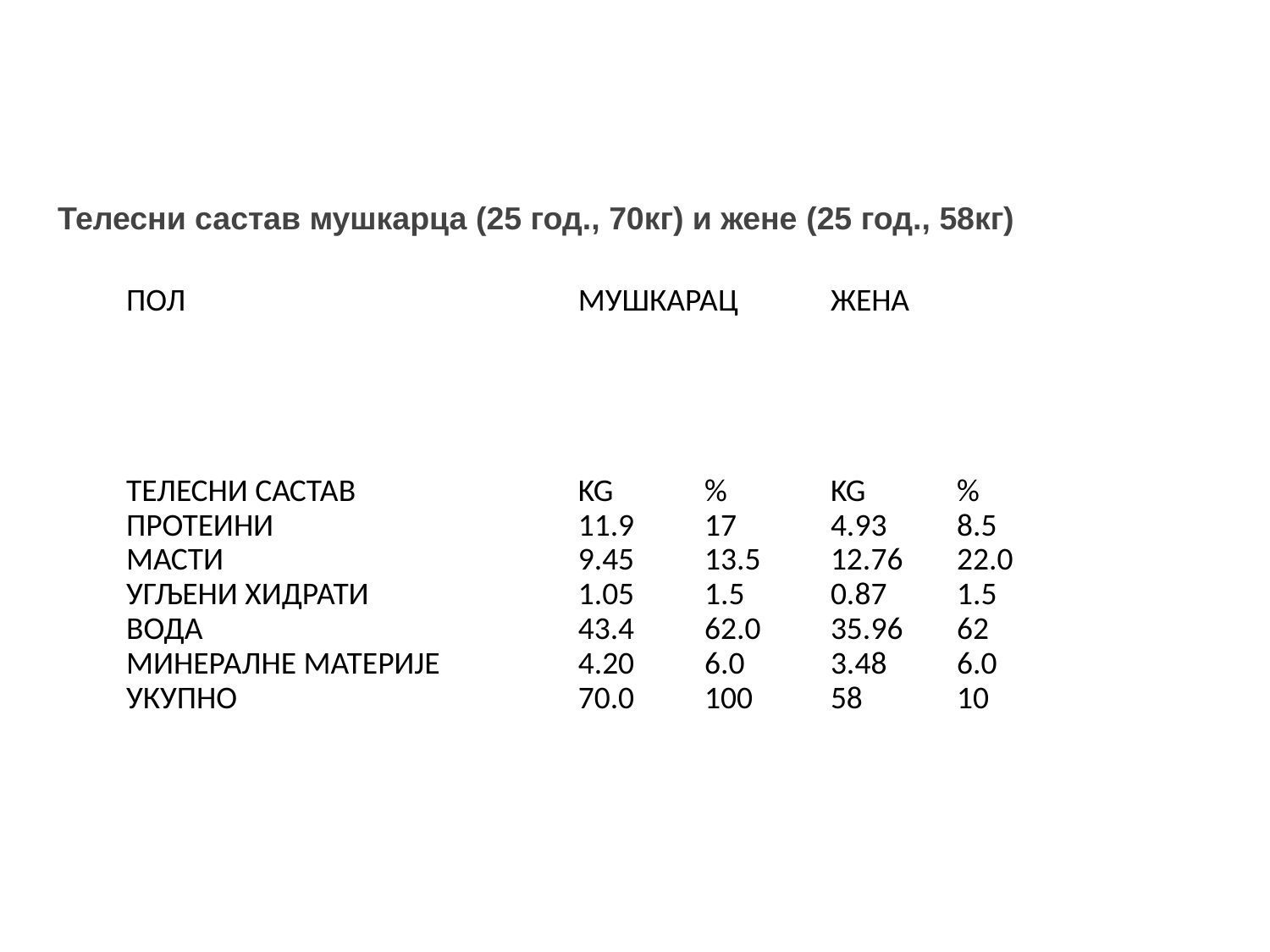

Телесни састав мушкарца (25 год., 70кг) и жене (25 год., 58кг)

| ПОЛ | МУШКАРАЦ |  | ЖЕНА |  |
| --- | --- | --- | --- | --- |
| ТЕЛЕСНИ САСТАВ | KG | % | KG | % |
| ПРОТЕИНИ | 11.9 | 17 | 4.93 | 8.5 |
| МАСТИ | 9.45 | 13.5 | 12.76 | 22.0 |
| УГЉЕНИ ХИДРАТИ | 1.05 | 1.5 | 0.87 | 1.5 |
| ВОДА | 43.4 | 62.0 | 35.96 | 62 |
| МИНЕРАЛНЕ МАТЕРИЈЕ | 4.20 | 6.0 | 3.48 | 6.0 |
| УКУПНО | 70.0 | 100 | 58 | 10 |